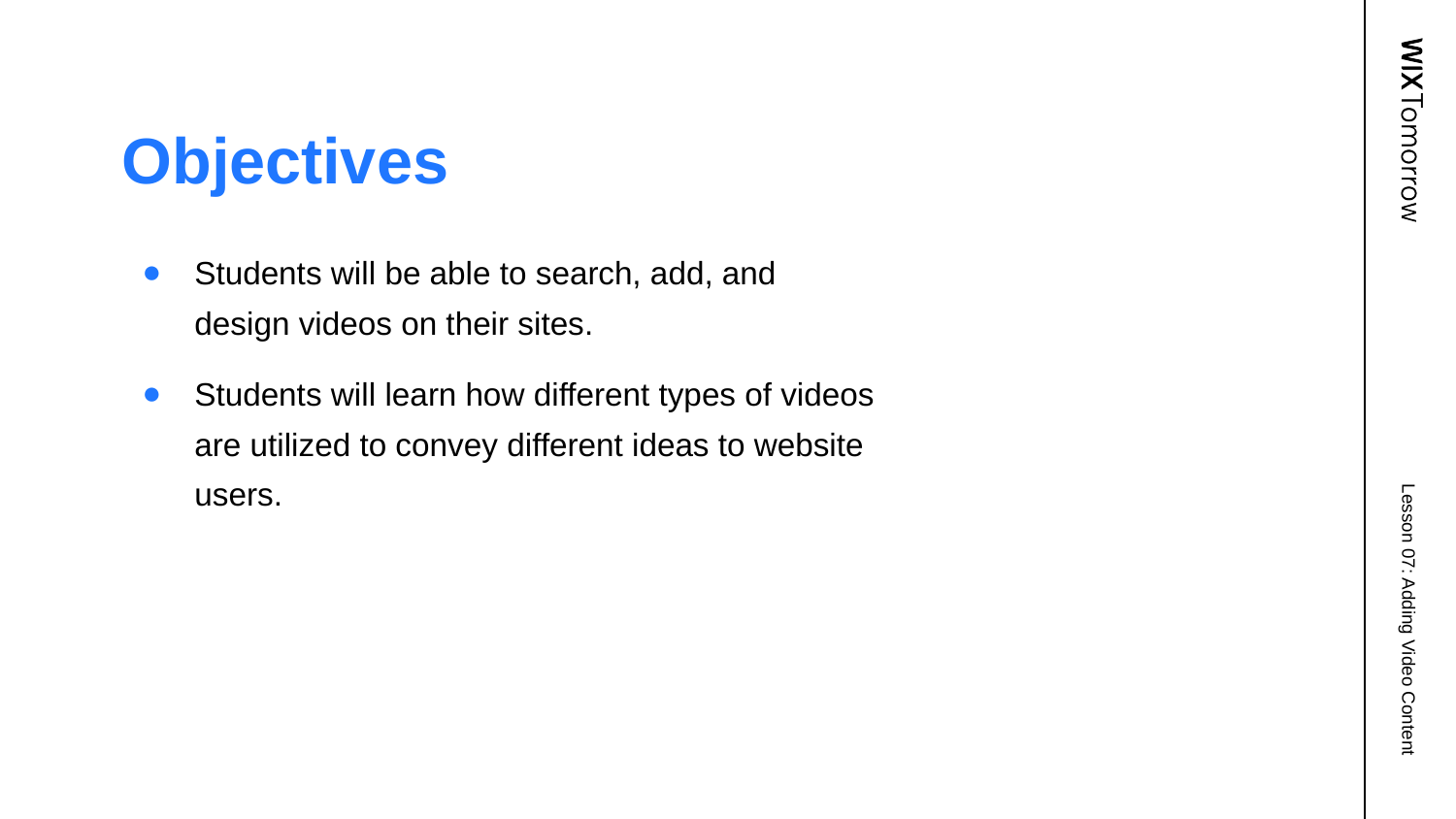

# Objectives
Students will be able to search, add, and design videos on their sites.
Students will learn how different types of videos are utilized to convey different ideas to website users.